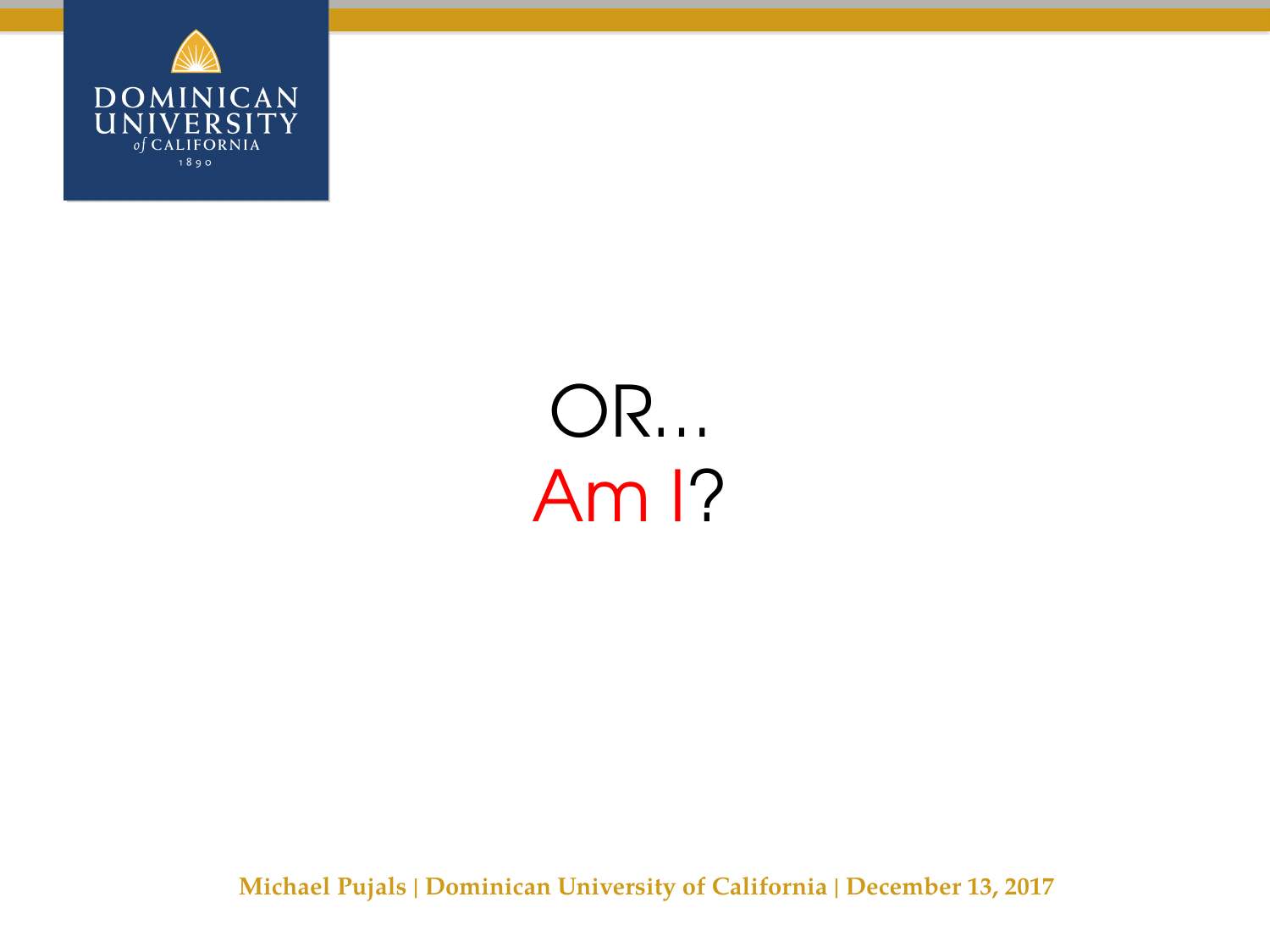

# OR… Am I?
Michael Pujals | Dominican University of California | December 13, 2017